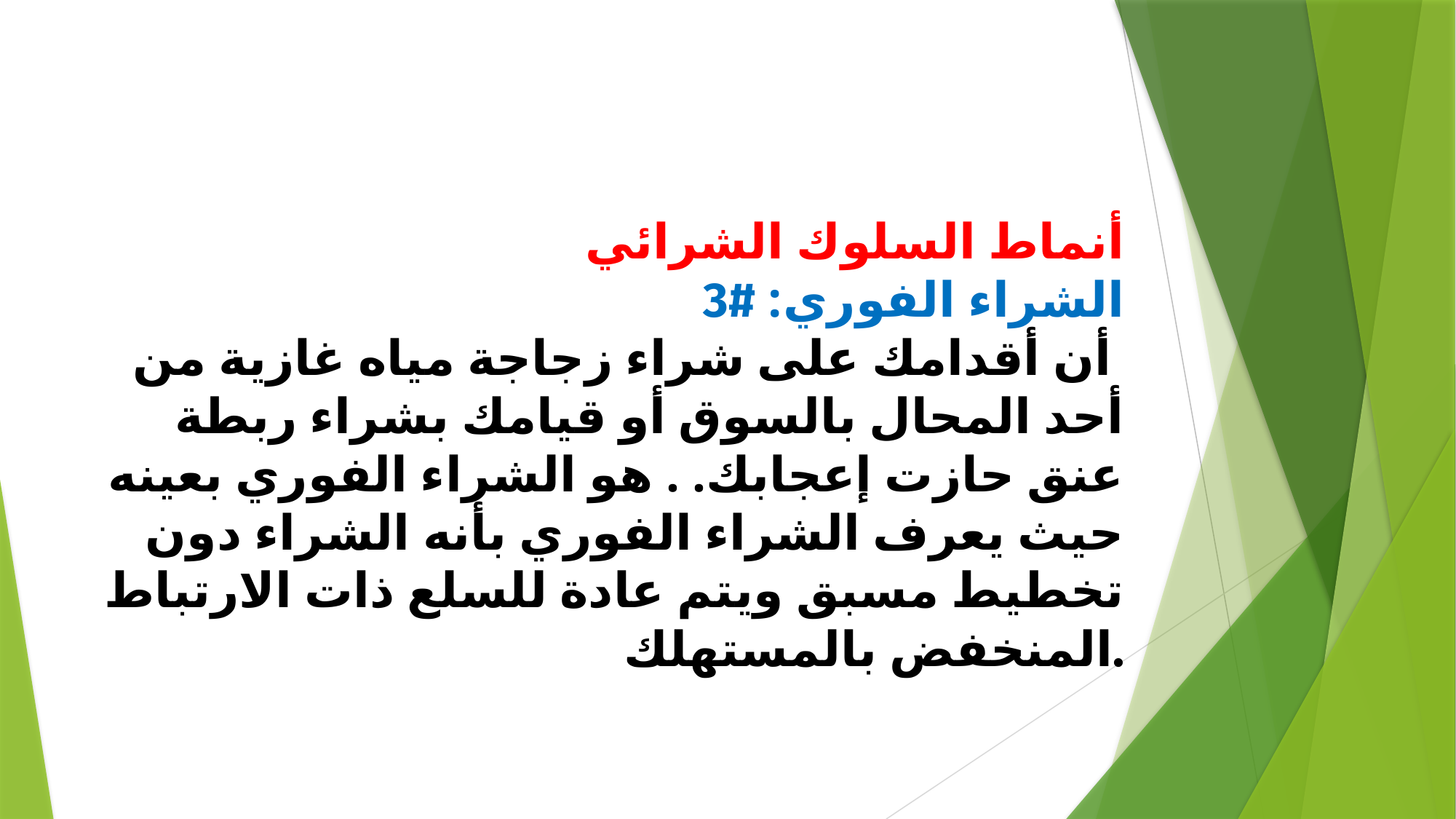

أنماط السلوك الشرائي
3# الشراء الفوري:
 أن أقدامك على شراء زجاجة مياه غازية من أحد المحال بالسوق أو قيامك بشراء ربطة عنق حازت إعجابك. . هو الشراء الفوري بعينه حيث يعرف الشراء الفوري بأنه الشراء دون تخطيط مسبق ويتم عادة للسلع ذات الارتباط المنخفض بالمستهلك.